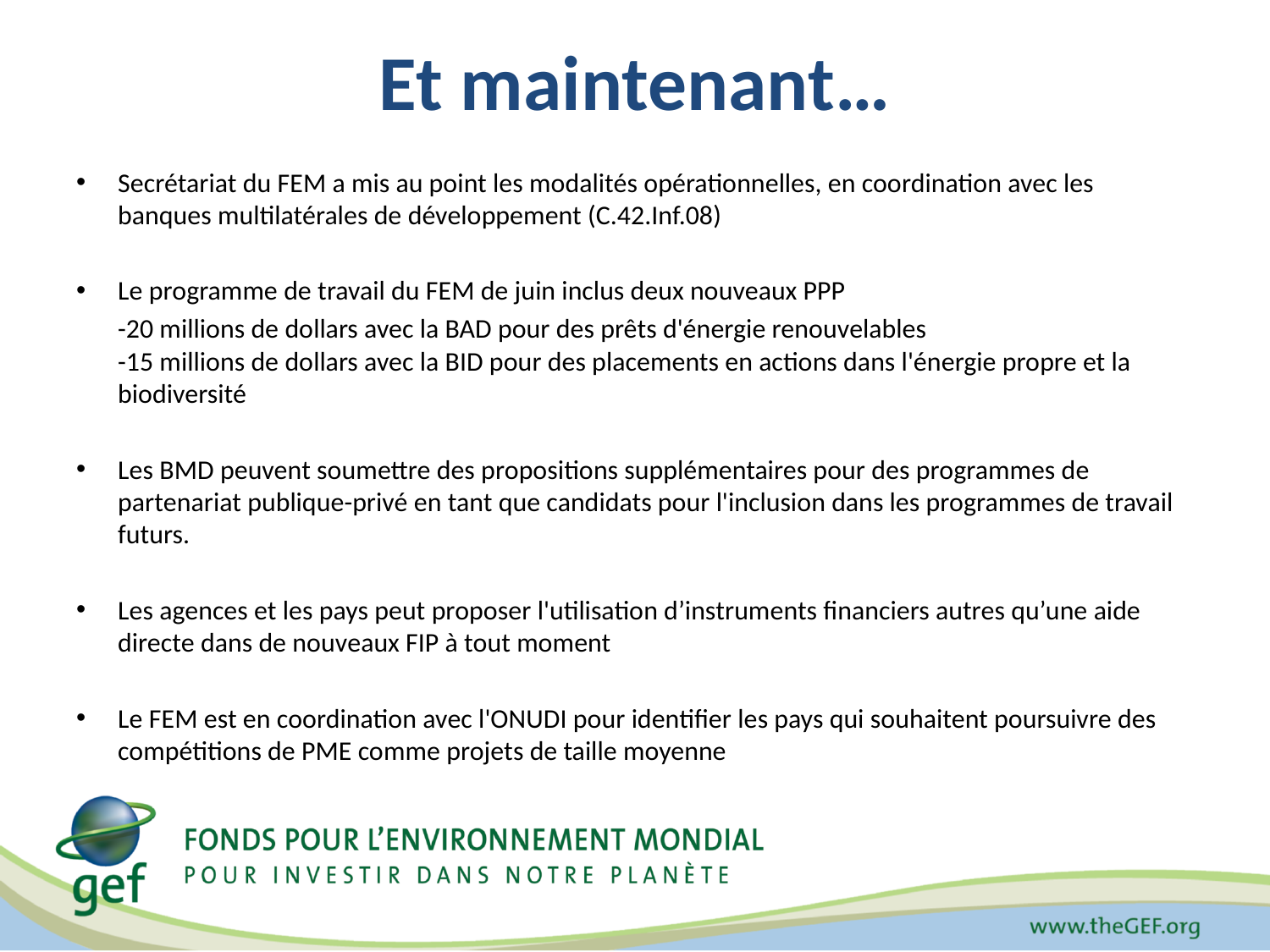

# Et maintenant…
Secrétariat du FEM a mis au point les modalités opérationnelles, en coordination avec les banques multilatérales de développement (C.42.Inf.08)

Le programme de travail du FEM de juin inclus deux nouveaux PPP
	-20 millions de dollars avec la BAD pour des prêts d'énergie renouvelables
-15 millions de dollars avec la BID pour des placements en actions dans l'énergie propre et la biodiversité

Les BMD peuvent soumettre des propositions supplémentaires pour des programmes de partenariat publique-privé en tant que candidats pour l'inclusion dans les programmes de travail futurs.

Les agences et les pays peut proposer l'utilisation d’instruments financiers autres qu’une aide directe dans de nouveaux FIP à tout moment

Le FEM est en coordination avec l'ONUDI pour identifier les pays qui souhaitent poursuivre des compétitions de PME comme projets de taille moyenne